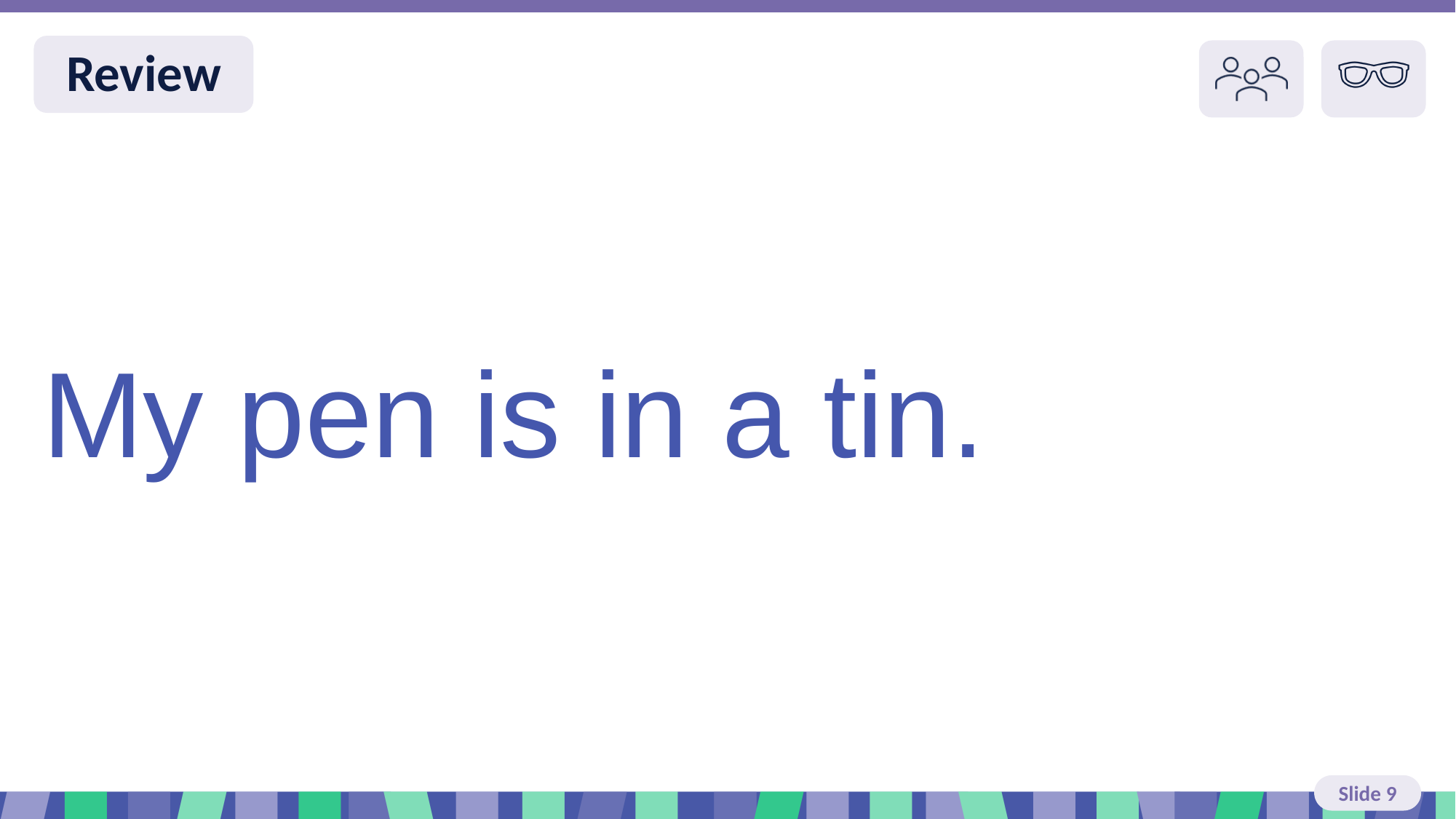

Slide 9 Review
My pen is in a tin.